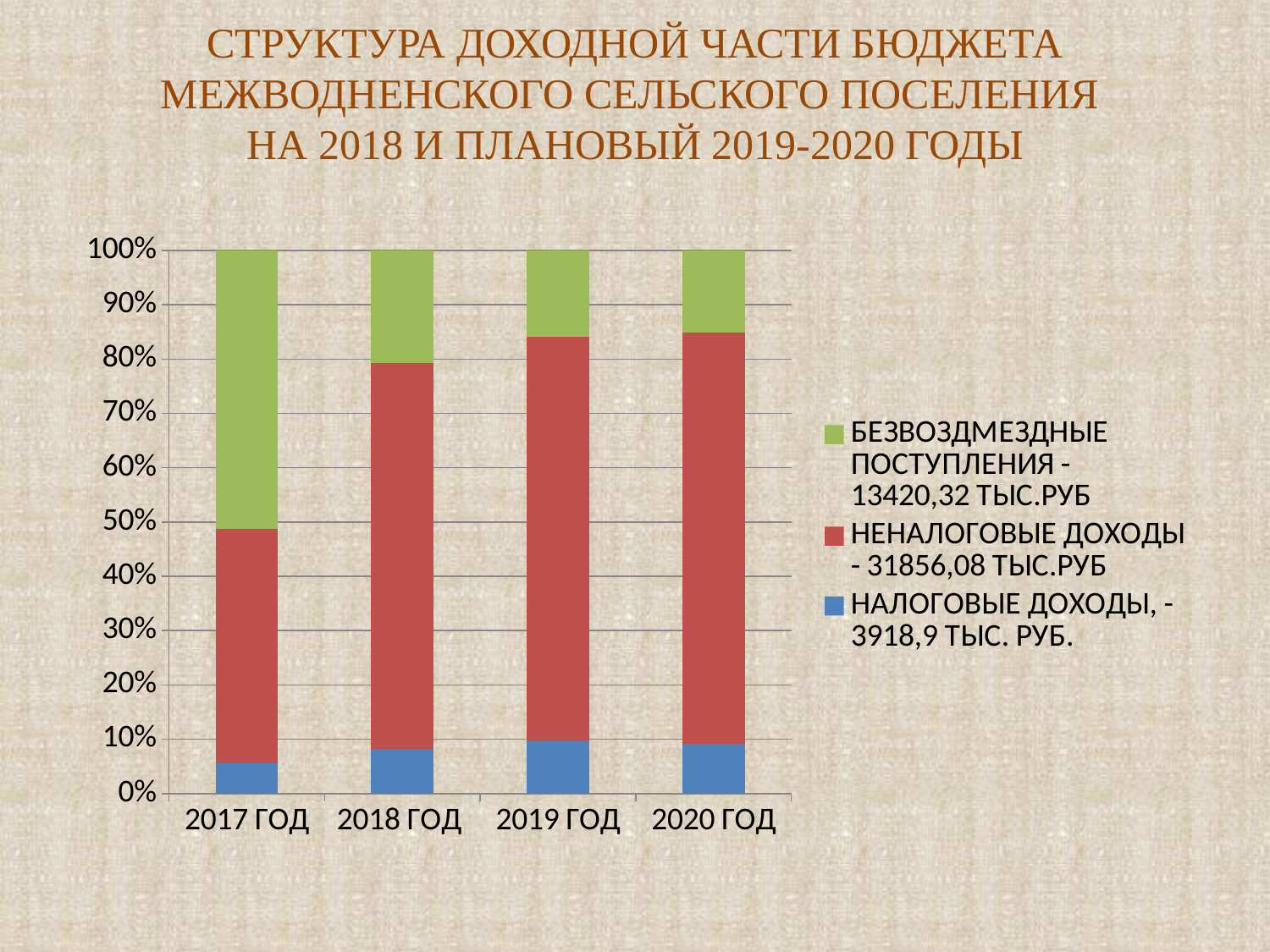

# СТРУКТУРА ДОХОДНОЙ ЧАСТИ БЮДЖЕТА МЕЖВОДНЕНСКОГО СЕЛЬСКОГО ПОСЕЛЕНИЯ НА 2018 И ПЛАНОВЫЙ 2019-2020 ГОДЫ

### Chart

| Category | НАЛОГОВЫЕ ДОХОДЫ, - 3918,9 ТЫС. РУБ. | НЕНАЛОГОВЫЕ ДОХОДЫ - 31856,08 ТЫС.РУБ | БЕЗВОЗДМЕЗДНЫЕ ПОСТУПЛЕНИЯ - 13420,32 ТЫС.РУБ |
|---|---|---|---|
| 2017 ГОД | 818.9 | 6300.0 | 7476.4 |
| 2018 ГОД  | 900.0 | 7815.99 | 2284.006 |
| 2019 ГОД | 1100.0 | 8574.4 | 1825.6 |
| 2020 ГОД | 1100.0 | 9165.69 | 1834.31 |